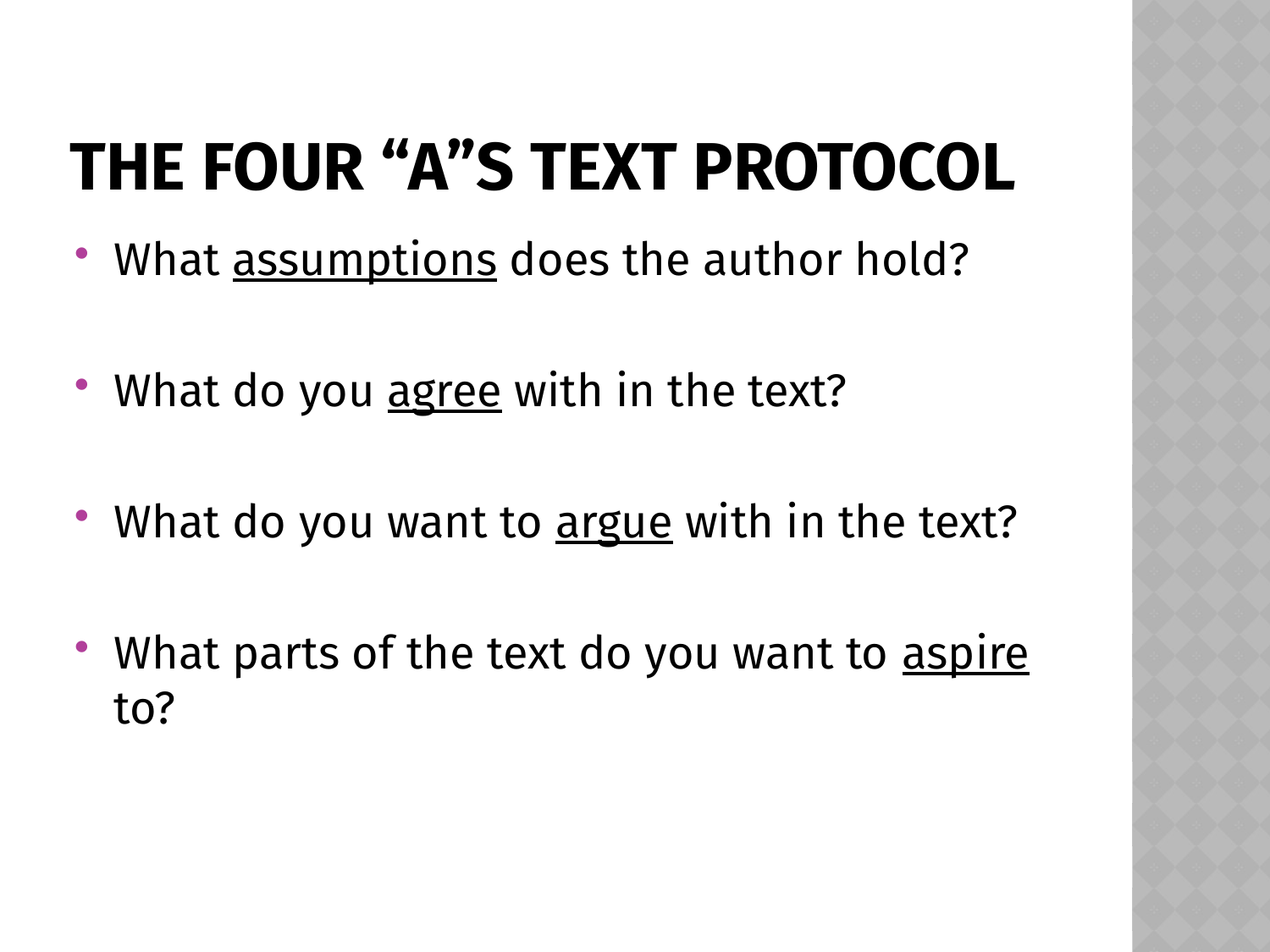

# The Four “a”s Text Protocol
What assumptions does the author hold?

What do you agree with in the text?

What do you want to argue with in the text?

What parts of the text do you want to aspire to?